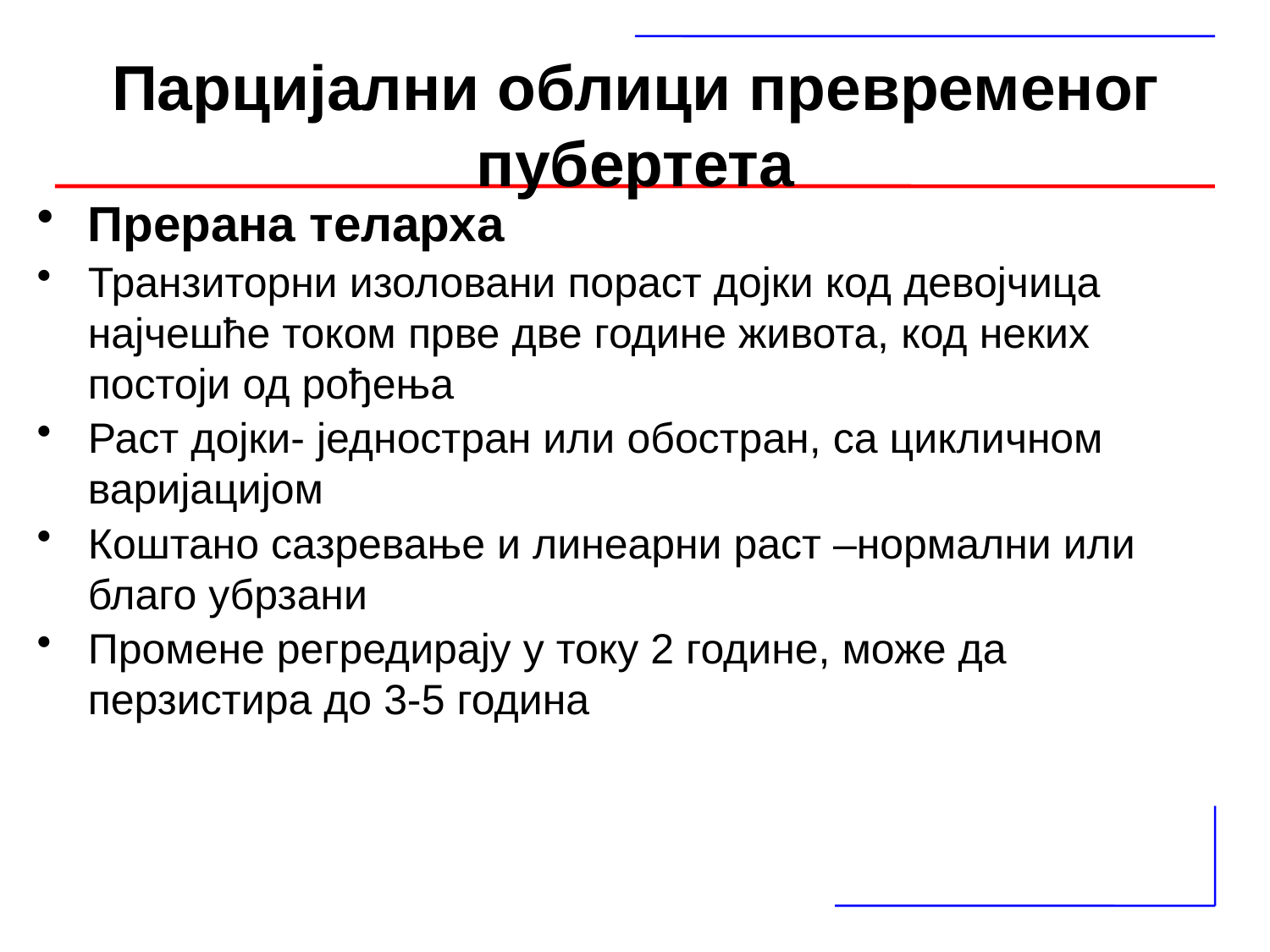

# Парцијални облици превременог пубертета
Прерана теларха
Транзиторни изоловани пораст дојки код девојчица најчешће током прве две године живота, код неких постоји од рођења
Раст дојки- једностран или обостран, са цикличном варијацијом
Коштано сазревање и линеарни раст –нормални или благо убрзани
Промене регредирају у току 2 године, може да перзистира до 3-5 година